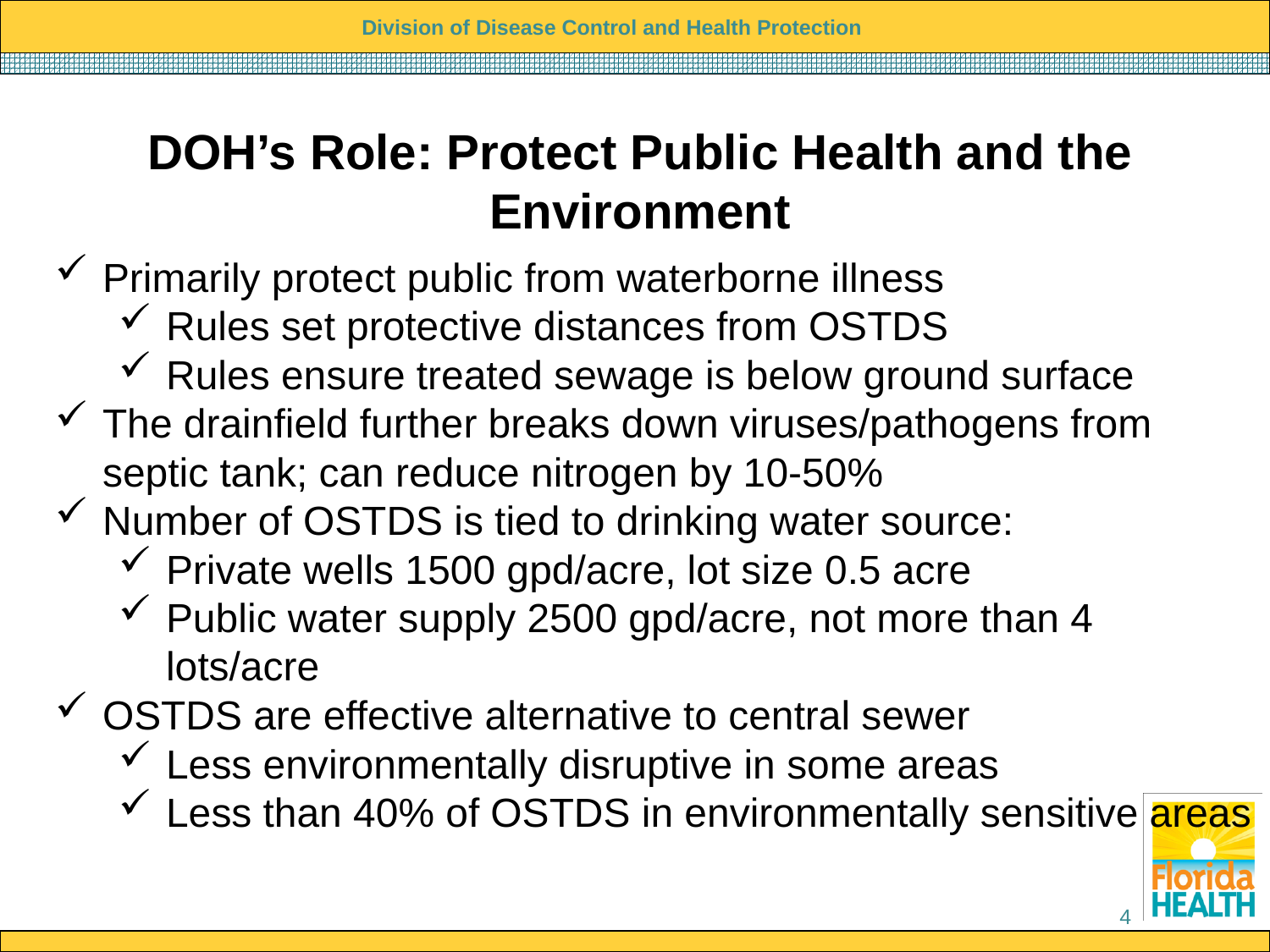

DOH’s Role: Protect Public Health and the Environment
Primarily protect public from waterborne illness
Rules set protective distances from OSTDS
Rules ensure treated sewage is below ground surface
The drainfield further breaks down viruses/pathogens from septic tank; can reduce nitrogen by 10-50%
Number of OSTDS is tied to drinking water source:
Private wells 1500 gpd/acre, lot size 0.5 acre
Public water supply 2500 gpd/acre, not more than 4 lots/acre
OSTDS are effective alternative to central sewer
Less environmentally disruptive in some areas
Less than 40% of OSTDS in environmentally sensitive areas